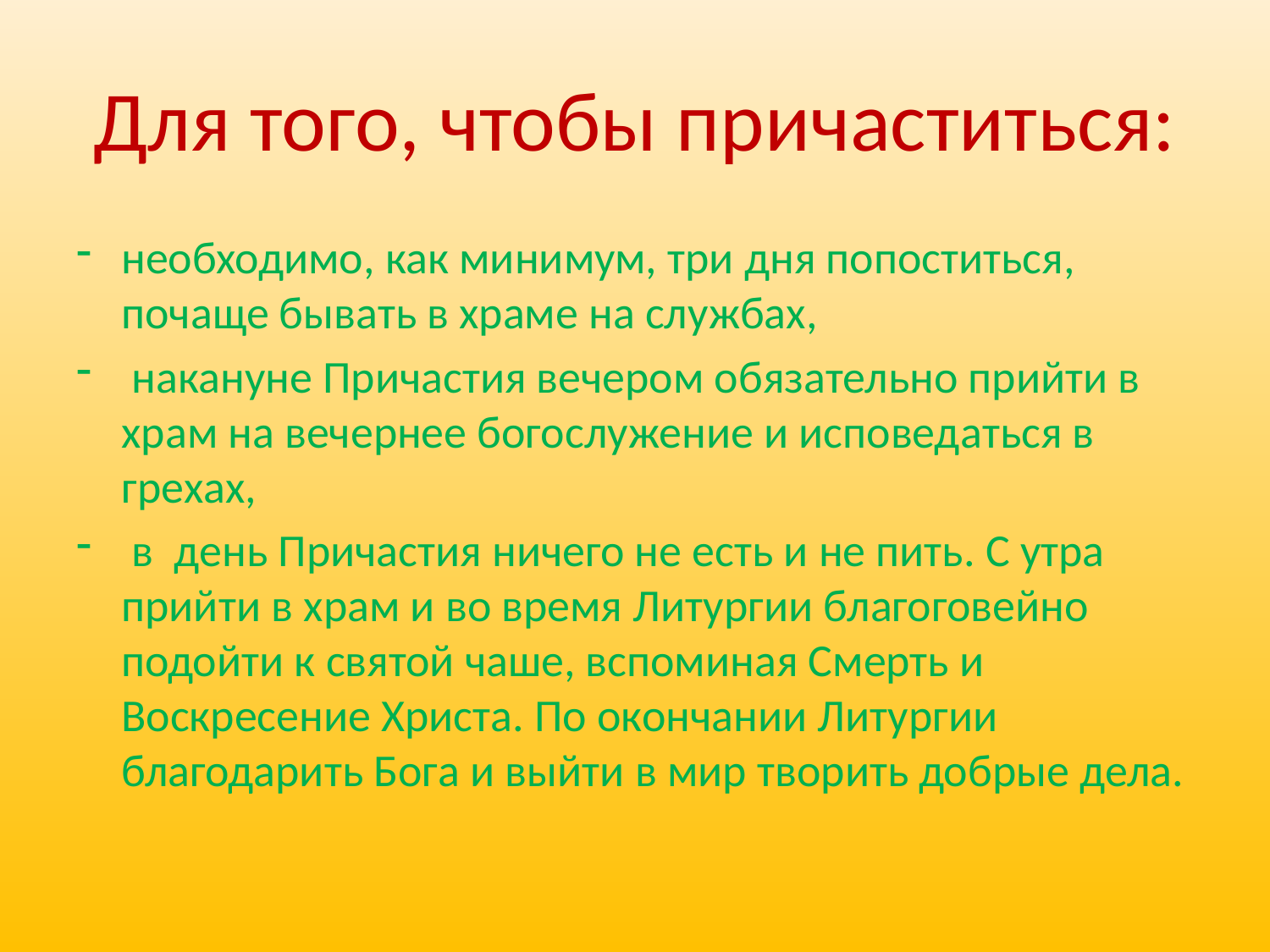

# Для того, чтобы причаститься:
необходимо, как минимум, три дня попоститься, почаще бывать в храме на службах,
 накануне Причастия вечером обязательно прийти в храм на вечернее богослужение и исповедаться в грехах,
 в  день Причастия ничего не есть и не пить. С утра прийти в храм и во время Литургии благоговейно подойти к святой чаше, вспоминая Смерть и Воскресение Христа. По окончании Литургии благодарить Бога и выйти в мир творить добрые дела.